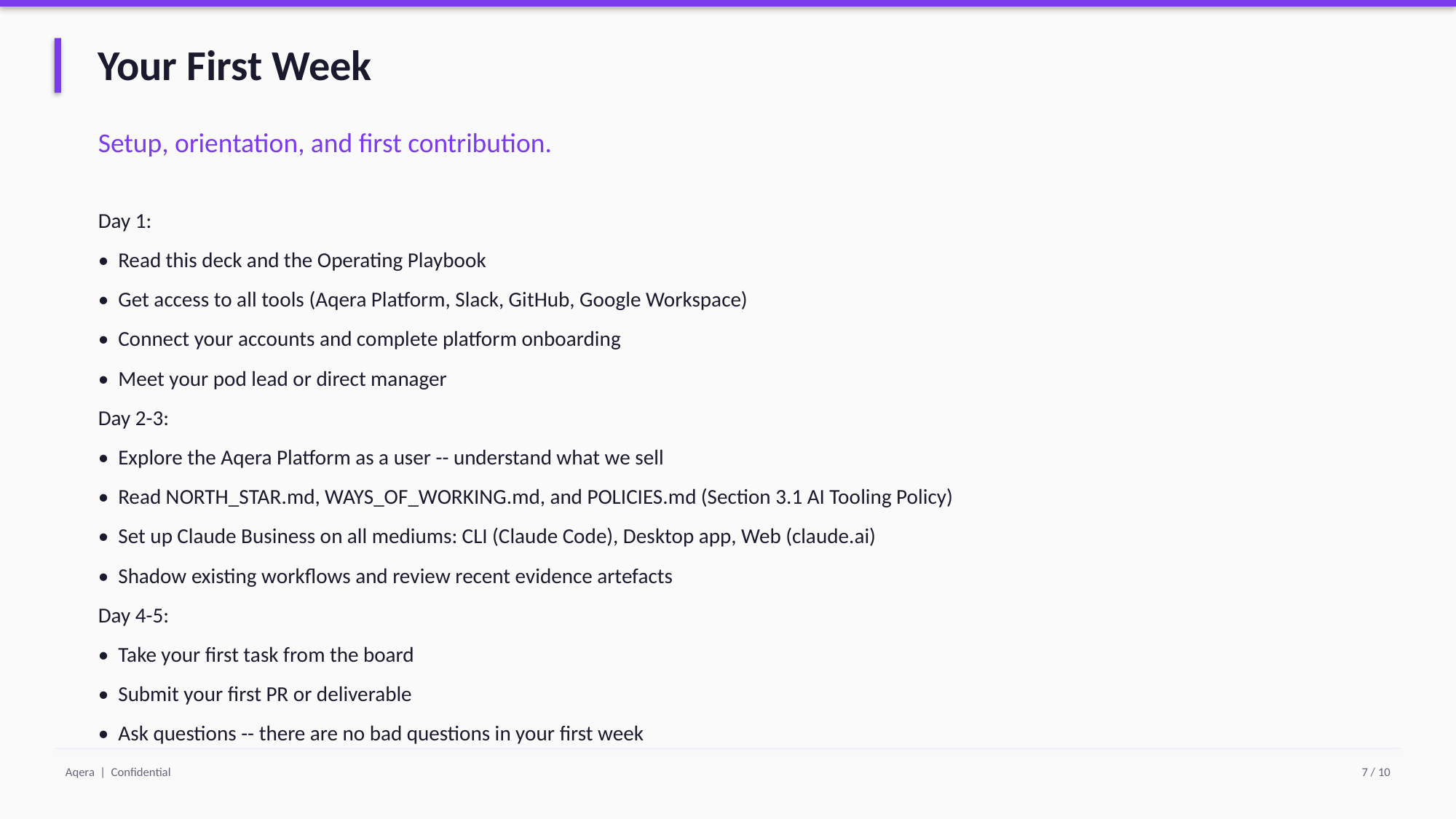

Your First Week

Setup, orientation, and first contribution.
Day 1:
•  Read this deck and the Operating Playbook
•  Get access to all tools (Aqera Platform, Slack, GitHub, Google Workspace)
•  Connect your accounts and complete platform onboarding
•  Meet your pod lead or direct manager
Day 2-3:
•  Explore the Aqera Platform as a user -- understand what we sell
•  Read NORTH_STAR.md, WAYS_OF_WORKING.md, and POLICIES.md (Section 3.1 AI Tooling Policy)
•  Set up Claude Business on all mediums: CLI (Claude Code), Desktop app, Web (claude.ai)
•  Shadow existing workflows and review recent evidence artefacts
Day 4-5:
•  Take your first task from the board
•  Submit your first PR or deliverable
•  Ask questions -- there are no bad questions in your first week

Aqera  |  Confidential
7 / 10